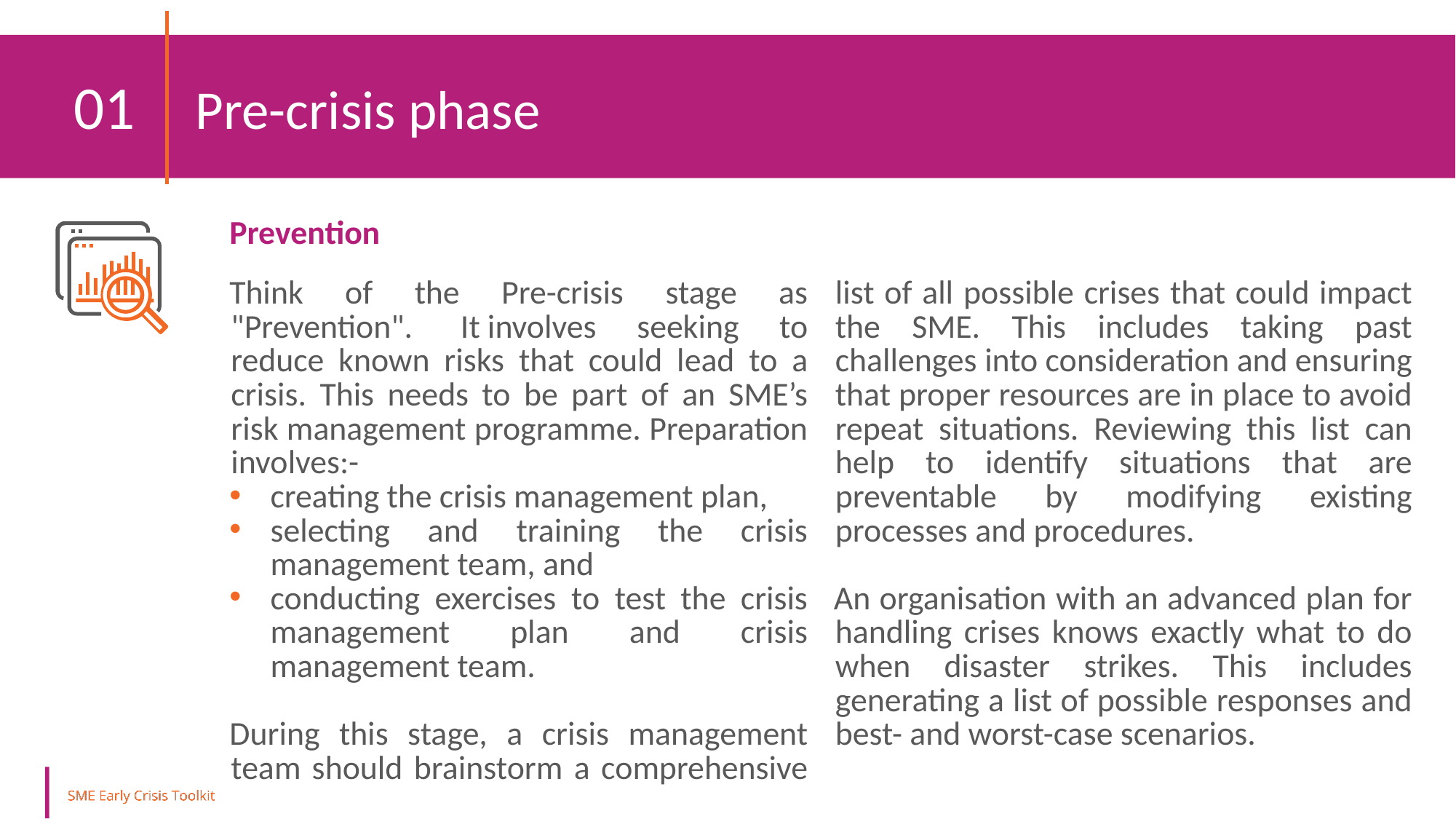

01 	 Pre-crisis phase

Prevention

Think of the Pre-crisis stage as "Prevention".  It involves seeking to reduce known risks that could lead to a crisis. This needs to be part of an SME’s risk management programme. Preparation involves:-
creating the crisis management plan,
selecting and training the crisis management team, and
conducting exercises to test the crisis management plan and crisis management team.

During this stage, a crisis management team should brainstorm a comprehensive list of all possible crises that could impact the SME. This includes taking past challenges into consideration and ensuring that proper resources are in place to avoid repeat situations. Reviewing this list can help to identify situations that are preventable by modifying existing processes and procedures.

An organisation with an advanced plan for handling crises knows exactly what to do when disaster strikes. This includes generating a list of possible responses and best- and worst-case scenarios.